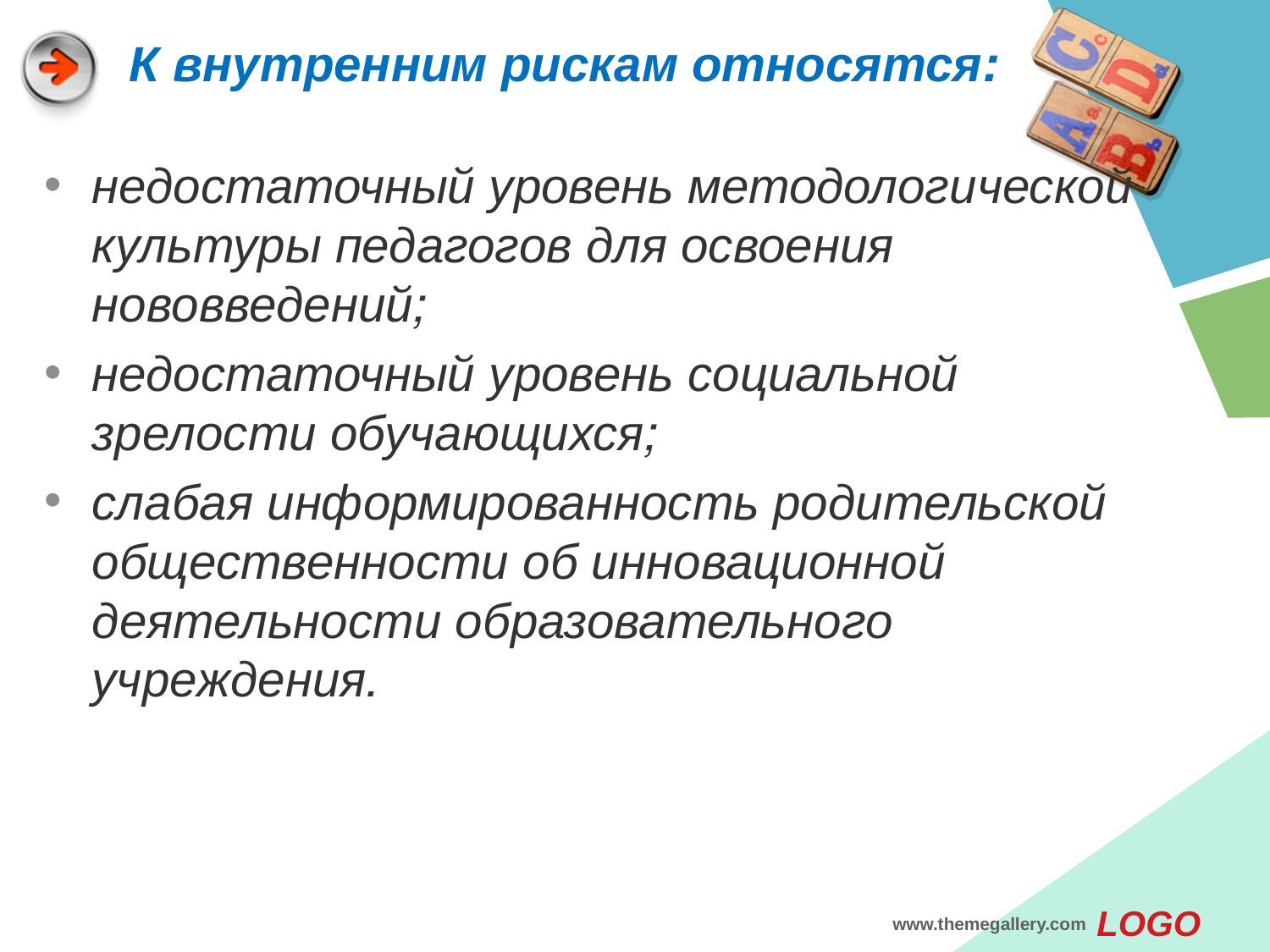

# К внутренним рискам относятся:
недостаточный уровень методологической культуры педагогов для освоения нововведений;
недостаточный уровень социальной зрелости обучающихся;
слабая информированность родительской общественности об инновационной деятельности образовательного учреждения.

www.themegallery.com